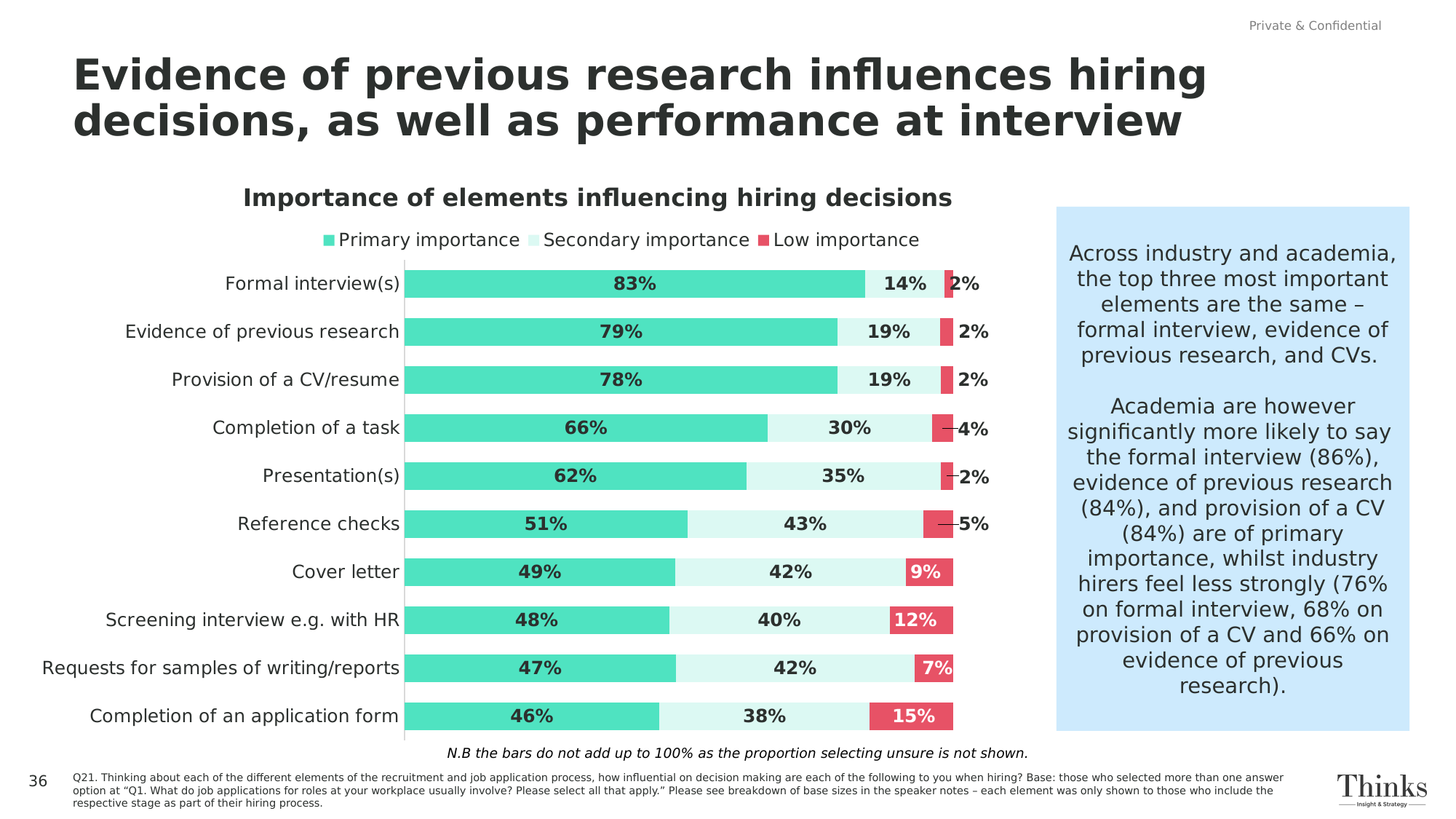

Private & Confidential
# Evidence of previous research influences hiring decisions, as well as performance at interview

### Chart

| Category | Primary importance | Secondary importance | Low importance |
|---|---|---|---|
| Completion of an application form | 0.45967741935483875 | 0.3790322580645162 | 0.15053763440860216 |
| Requests for samples of writing/reports | 0.47395833333333337 | 0.41666666666666663 | 0.06770833333333333 |
| Screening interview e.g. with HR | 0.4798927613941018 | 0.3994638069705093 | 0.11528150134048257 |
| Cover letter | 0.49128919860627174 | 0.41811846689895465 | 0.08536585365853658 |
| Reference checks | 0.511400651465798 | 0.4267100977198697 | 0.053745928338762204 |
| Presentation(s) | 0.6203319502074689 | 0.35269709543568467 | 0.022821576763485476 |
| Completion of a task | 0.6618357487922705 | 0.2995169082125604 | 0.03864734299516908 |
| Provision of a CV/resume | 0.7846534653465348 | 0.18688118811881185 | 0.02227722772277228 |
| Evidence of previous research | 0.787052810902896 | 0.18568994889267462 | 0.02385008517887564 |
| Formal interview(s) | 0.8329145728643216 | 0.14321608040201006 | 0.015075376884422112 |
Importance of elements influencing hiring decisions
Across industry and academia, the top three most important elements are the same – formal interview, evidence of previous research, and CVs.

Academia are however significantly more likely to say
the formal interview (86%), evidence of previous research (84%), and provision of a CV (84%) are of primary importance, whilst industry hirers feel less strongly (76% on formal interview, 68% on provision of a CV and 66% on evidence of previous research).

N.B the bars do not add up to 100% as the proportion selecting unsure is not shown.
36
Q21. Thinking about each of the different elements of the recruitment and job application process, how influential on decision making are each of the following to you when hiring? Base: those who selected more than one answer option at “Q1. What do job applications for roles at your workplace usually involve? Please select all that apply.” Please see breakdown of base sizes in the speaker notes – each element was only shown to those who include the respective stage as part of their hiring process.